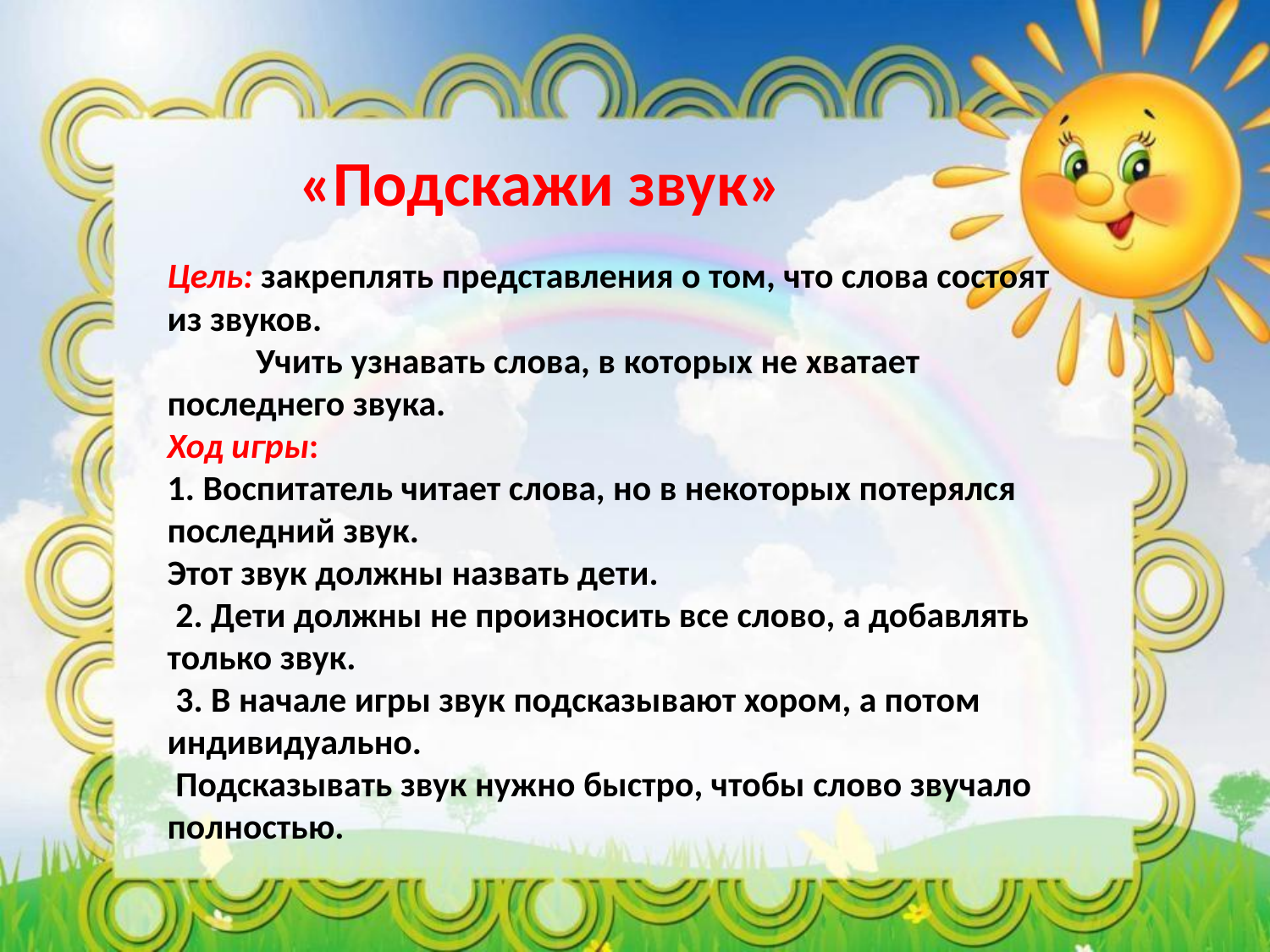

«Подскажи звук»
Цель: закреплять представления о том, что слова состоят из звуков.
           Учить узнавать слова, в которых не хватает последнего звука.
Ход игры:
1. Воспитатель читает слова, но в некоторых потерялся последний звук.
Этот звук должны назвать дети.
 2. Дети должны не произносить все слово, а добавлять только звук.
 3. В начале игры звук подсказывают хором, а потом индивидуально.
 Подсказывать звук нужно быстро, чтобы слово звучало полностью.